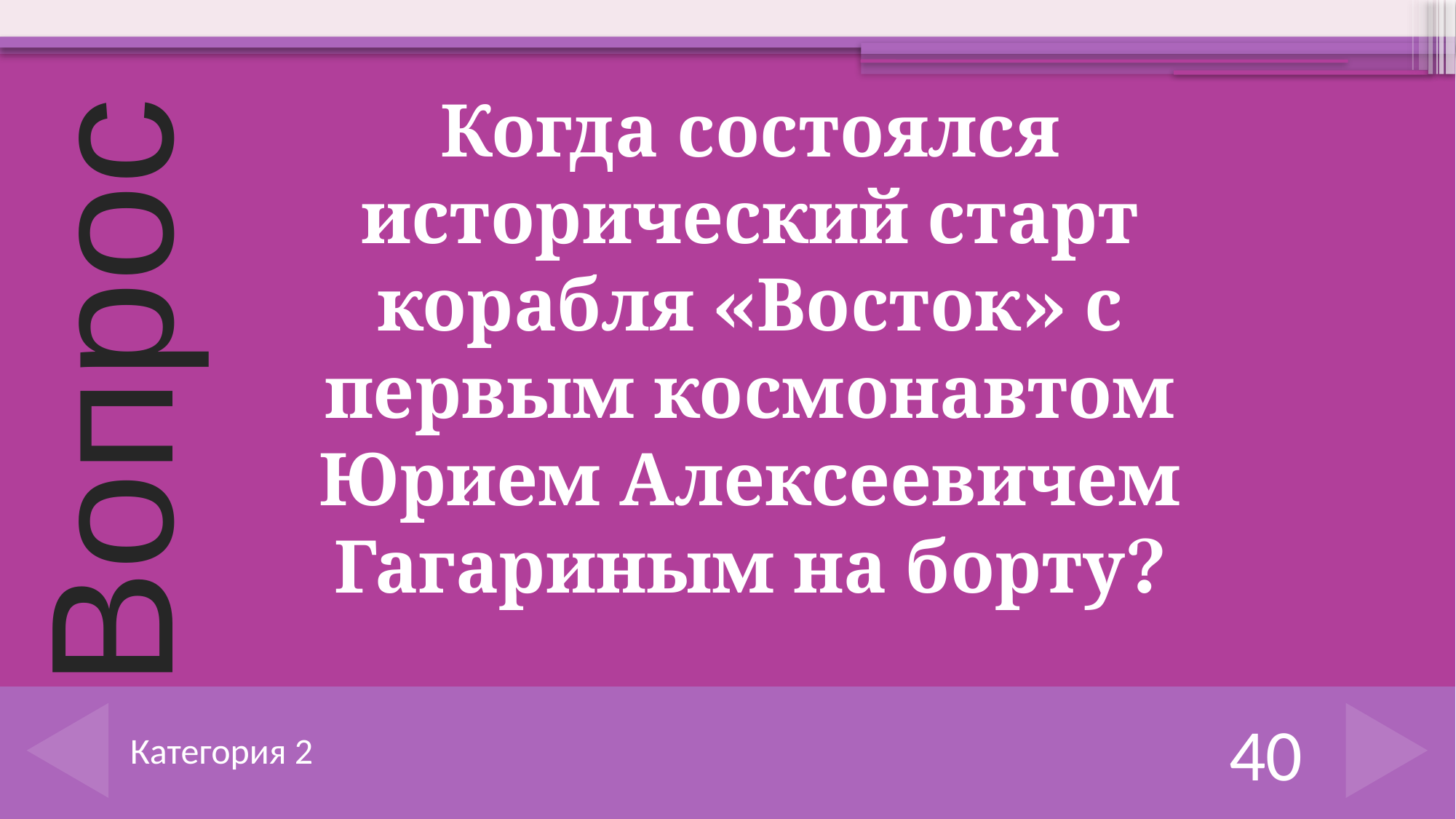

Когда состоялся исторический старт корабля «Восток» с первым космонавтом Юрием Алексеевичем Гагариным на борту?
# Категория 2
40